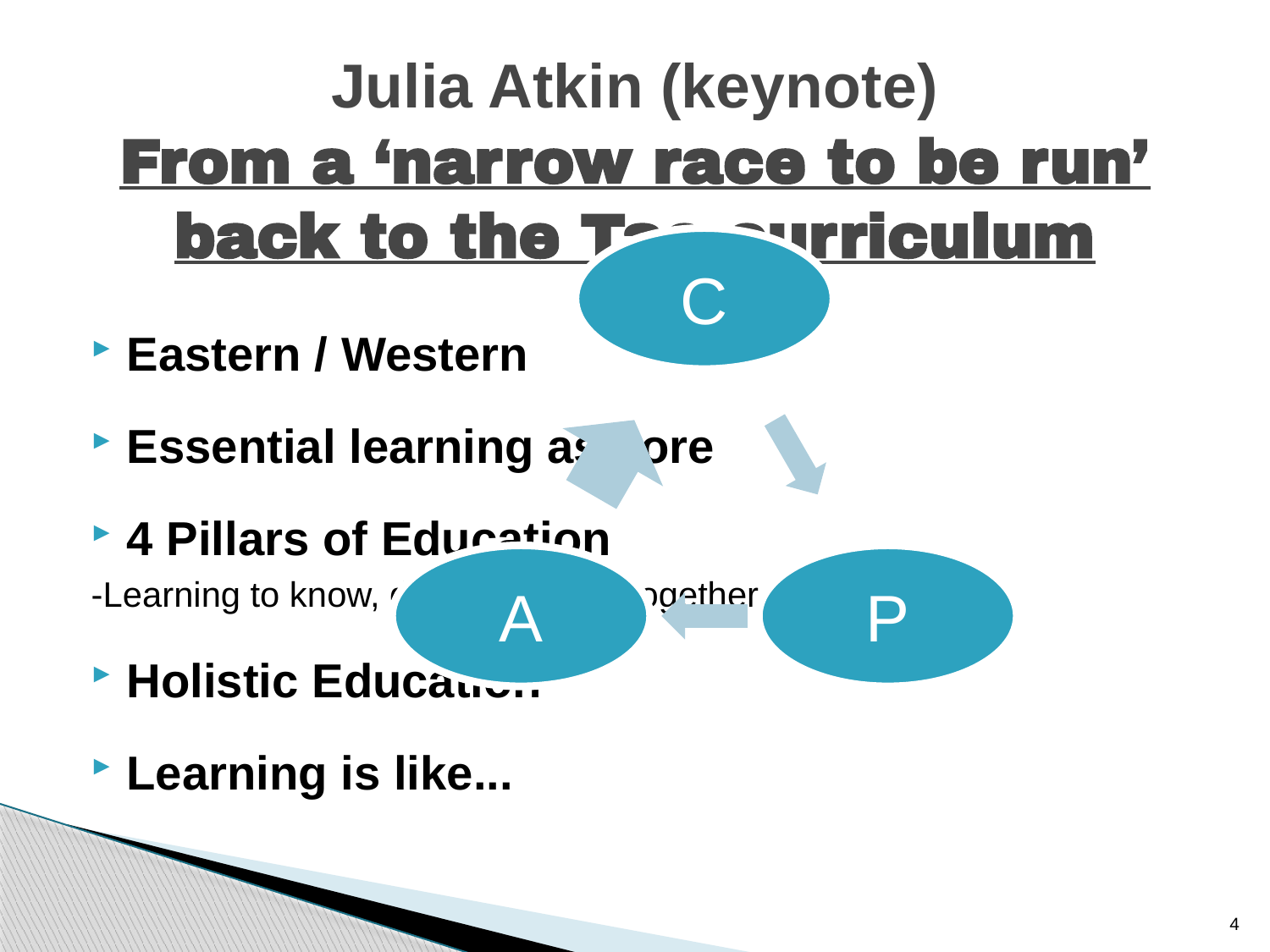

# Julia Atkin (keynote) From a ‘narrow race to be run’ back to the Tao curriculum
C
P
A
Eastern / Western

Essential learning as core

4 Pillars of Education
-Learning to know, do, be and live together

Holistic Education

Learning is like...

4